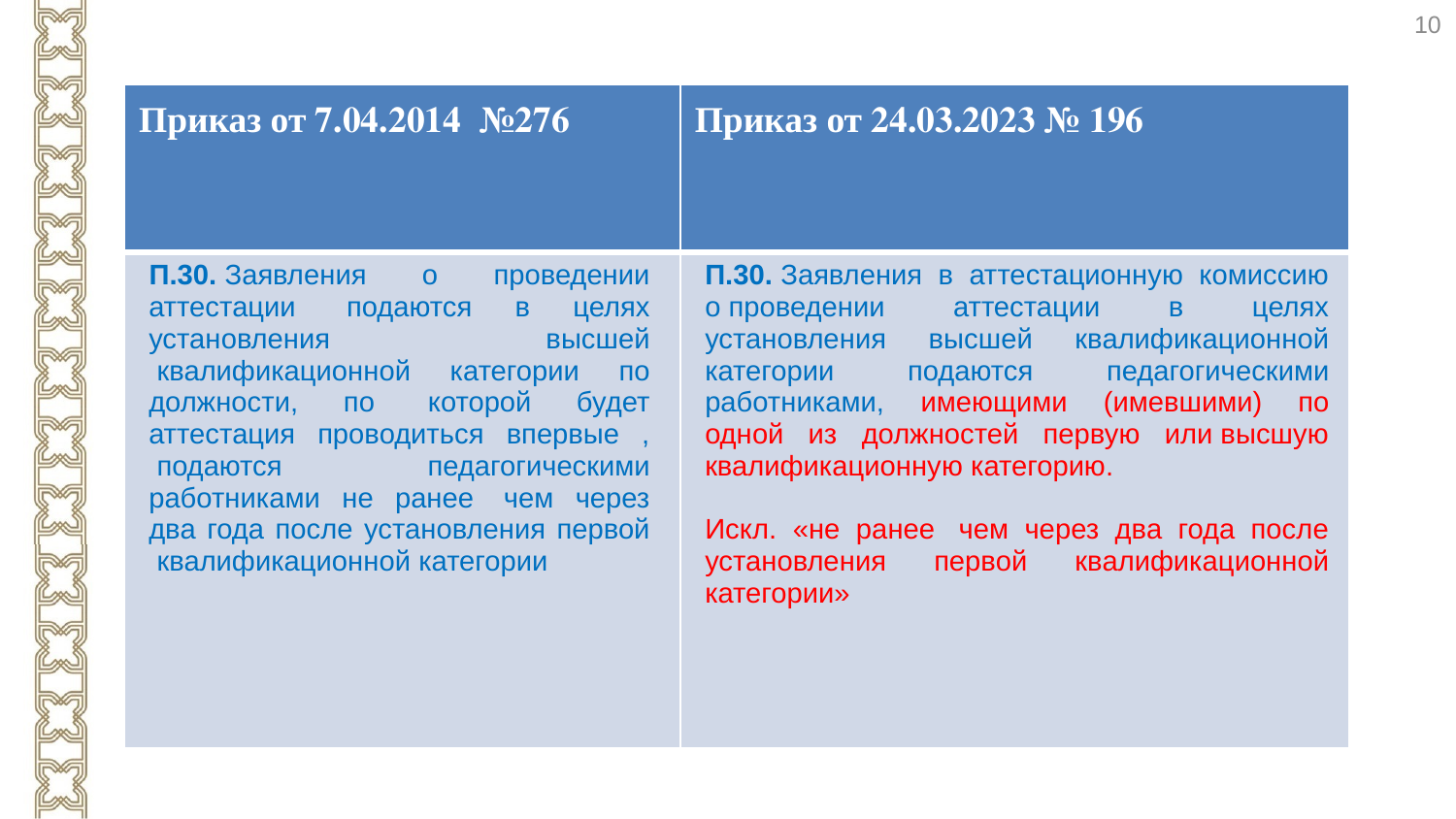

10
| Приказ от 7.04.2014 №276 | Приказ от 24.03.2023 № 196 |
| --- | --- |
| П.30. Заявления о проведении аттестации  подаются в целях установления высшей  квалификационной категории по должности, по  которой будет аттестация проводиться впервые ,  подаются педагогическими работниками не ранее  чем через два года после установления первой  квалификационной категории | П.30. Заявления в аттестационную комиссию о проведении аттестации в целях установления высшей квалификационной категории подаются педагогическими работниками, имеющими (имевшими) по одной из должностей первую или высшую квалификационную категорию. Искл. «не ранее  чем через два года после установления первой квалификационной категории» |